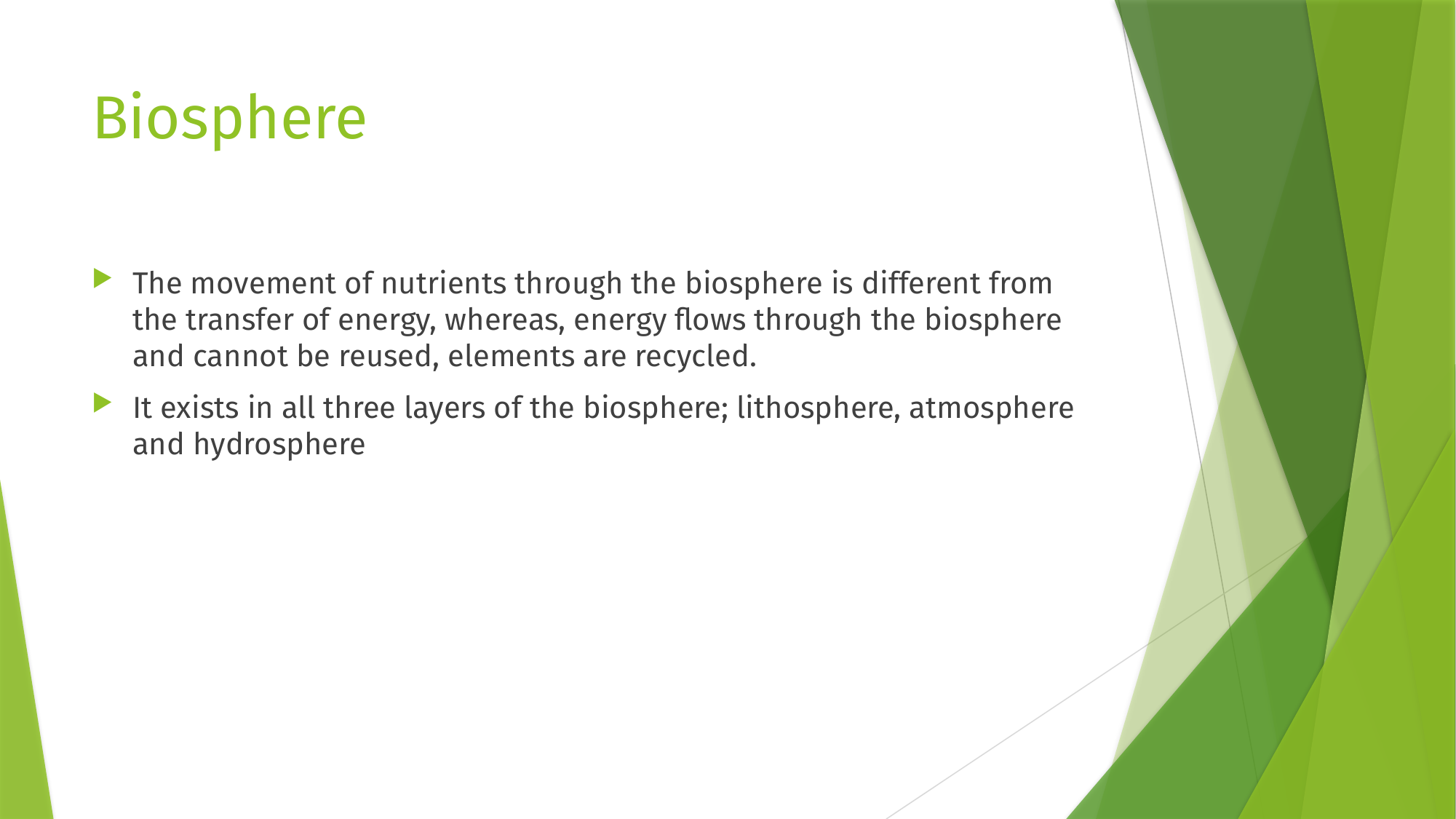

# Biosphere
The movement of nutrients through the biosphere is different from the transfer of energy, whereas, energy flows through the biosphere and cannot be reused, elements are recycled.
It exists in all three layers of the biosphere; lithosphere, atmosphere and hydrosphere